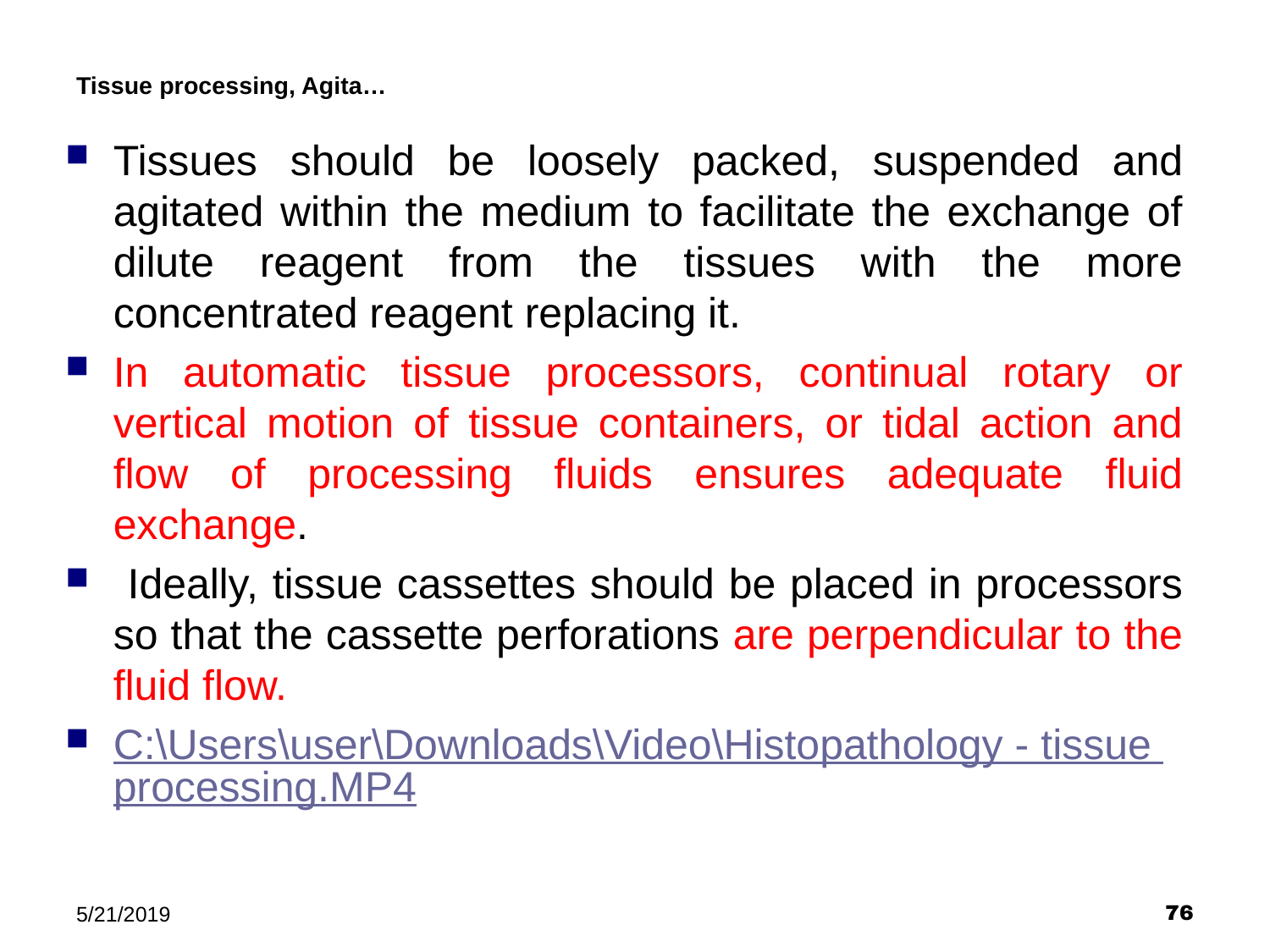

# Tissue processing, Agita…
Tissues should be loosely packed, suspended and agitated within the medium to facilitate the exchange of dilute reagent from the tissues with the more concentrated reagent replacing it.
In automatic tissue processors, continual rotary or vertical motion of tissue containers, or tidal action and flow of processing fluids ensures adequate fluid exchange.
 Ideally, tissue cassettes should be placed in processors so that the cassette perforations are perpendicular to the fluid flow.
C:\Users\user\Downloads\Video\Histopathology - tissue processing.MP4
5/21/2019
76